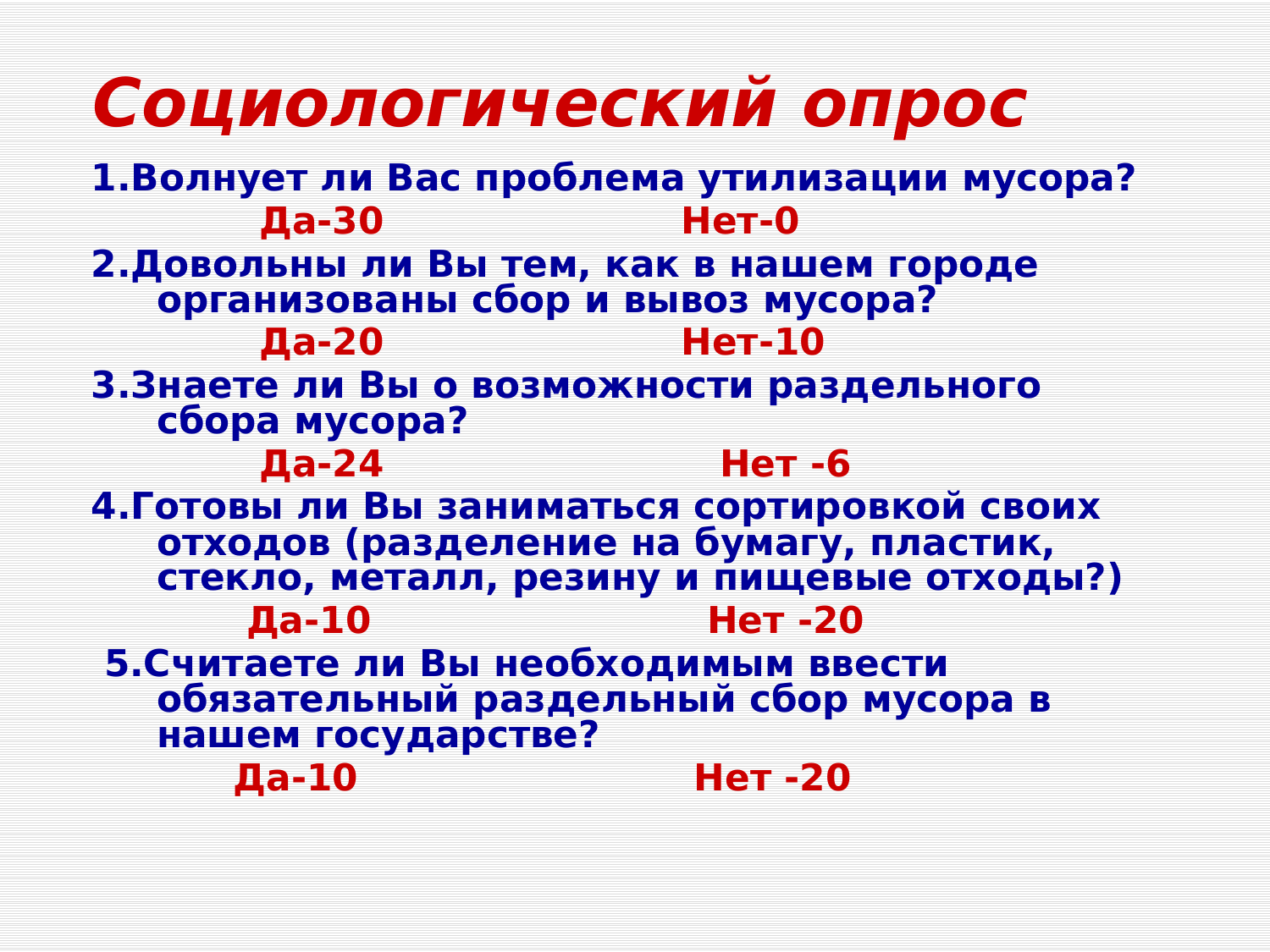

# Социологический опрос
1.Волнует ли Вас проблема утилизации мусора?
             Да-30                       Нет-0
2.Довольны ли Вы тем, как в нашем городе организованы сбор и вывоз мусора?
             Да-20                       Нет-10
3.Знаете ли Вы о возможности раздельного сбора мусора?
             Да-24                          Нет -6
4.Готовы ли Вы заниматься сортировкой своих отходов (разделение на бумагу, пластик, стекло, металл, резину и пищевые отходы?)
            Да-10                          Нет -20
 5.Считаете ли Вы необходимым ввести обязательный раздельный сбор мусора в нашем государстве?
           Да-10                          Нет -20